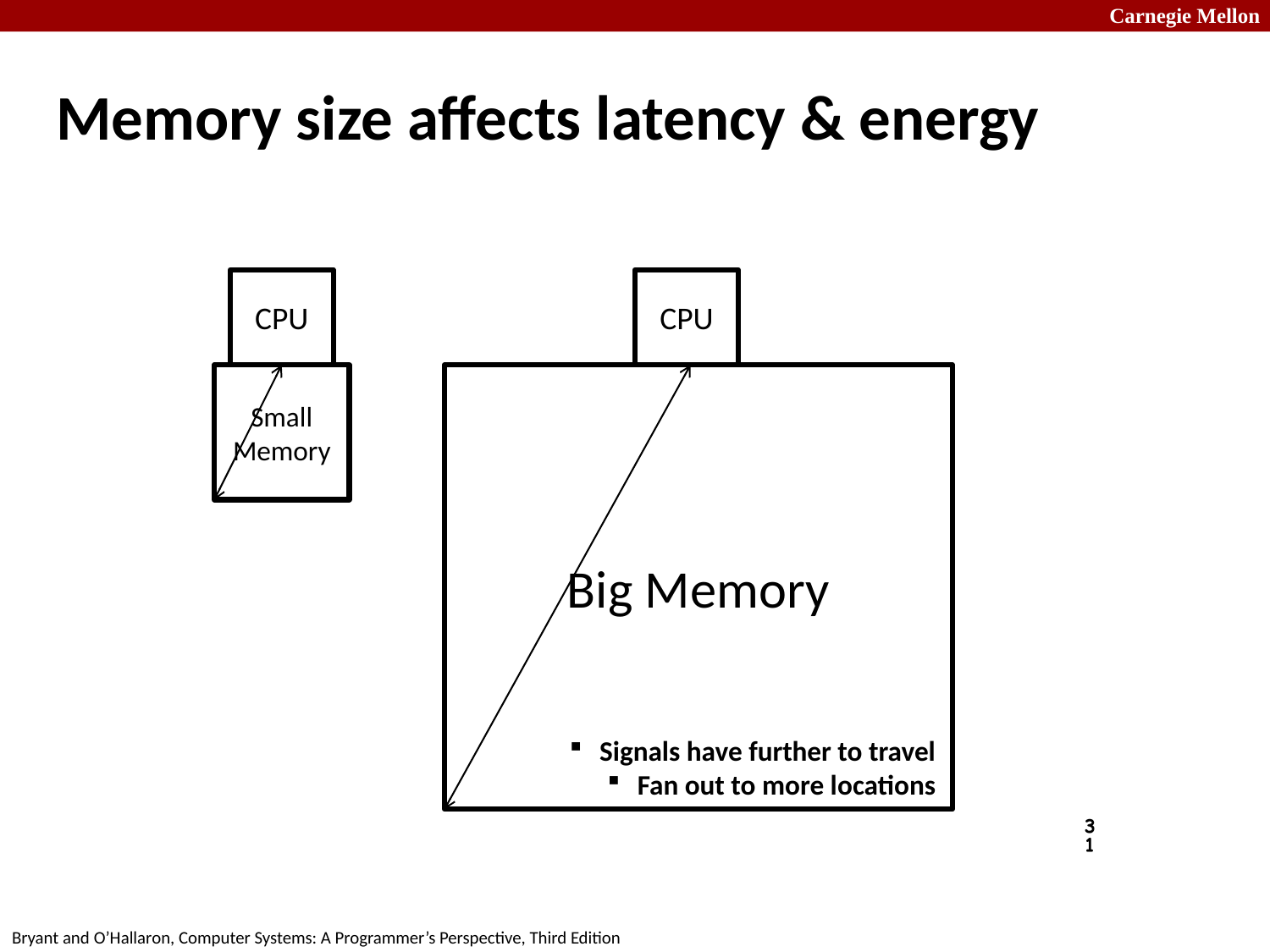

# Memory size affects latency & energy
CPU
Small Memory
CPU
Big Memory
 Signals have further to travel
 Fan out to more locations
31